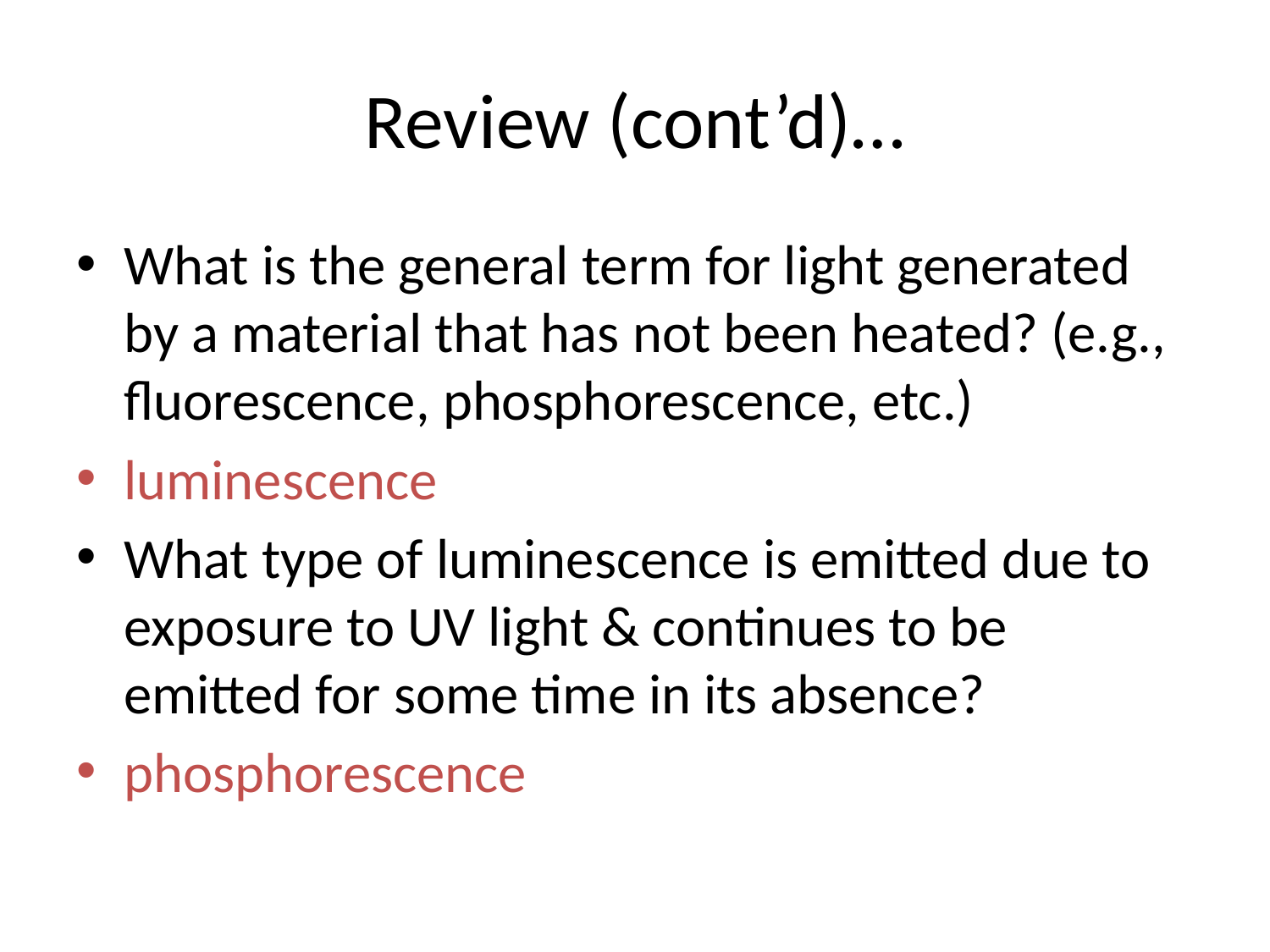

# Review (cont’d)…
What is the general term for light generated by a material that has not been heated? (e.g., fluorescence, phosphorescence, etc.)
luminescence
What type of luminescence is emitted due to exposure to UV light & continues to be emitted for some time in its absence?
phosphorescence